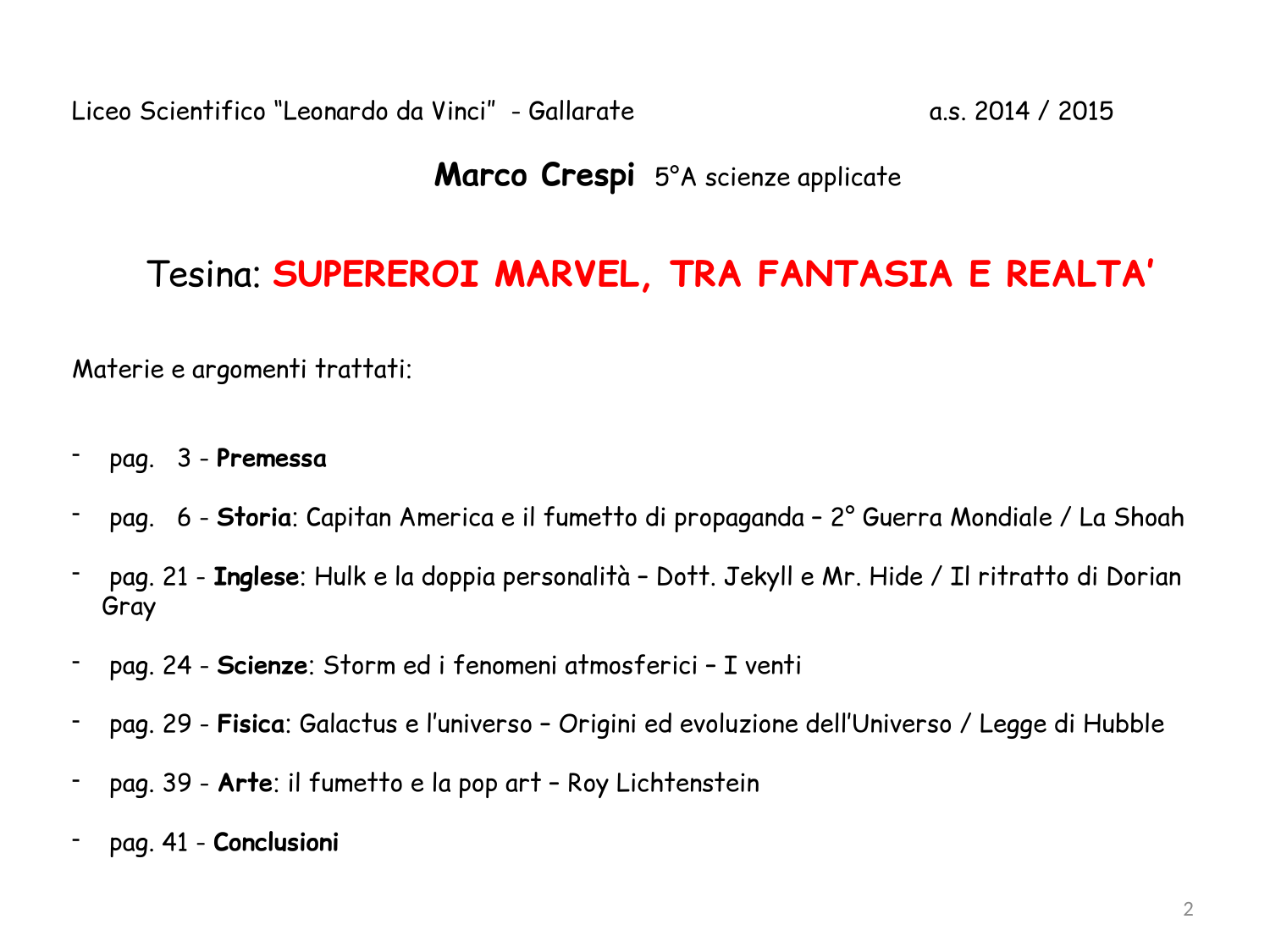

Liceo Scientifico “Leonardo da Vinci”  - Gallarate                                        a.s. 2014 / 2015

                                      Marco Crespi  5°A scienze applicate

Tesina: SUPEREROI MARVEL, TRA FANTASIA E REALTA’

Materie e argomenti trattati:

 pag.   3 - Premessa

 pag.   6 - Storia: Capitan America e il fumetto di propaganda – 2° Guerra Mondiale / La Shoah

 pag. 21 - Inglese: Hulk e la doppia personalità – Dott. Jekyll e Mr. Hide / Il ritratto di Dorian Gray

 pag. 24 - Scienze: Storm ed i fenomeni atmosferici – I venti

 pag. 29 - Fisica: Galactus e l’universo – Origini ed evoluzione dell’Universo / Legge di Hubble

 pag. 39 - Arte: il fumetto e la pop art – Roy Lichtenstein

 pag. 41 - Conclusioni

2